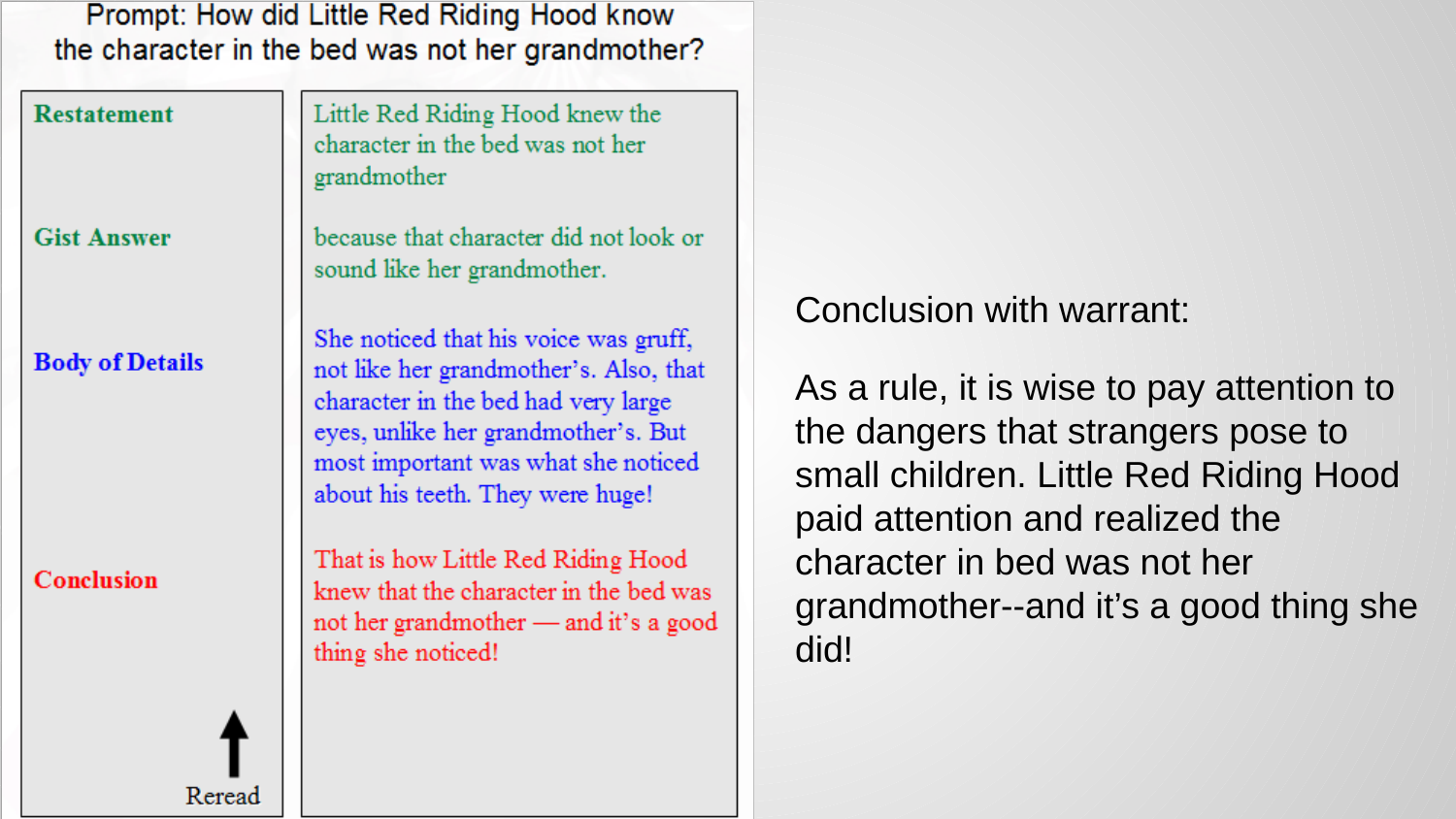

Conclusion with warrant:

As a rule, it is wise to pay attention to the dangers that strangers pose to small children. Little Red Riding Hood paid attention and realized the character in bed was not her grandmother--and it’s a good thing she did!